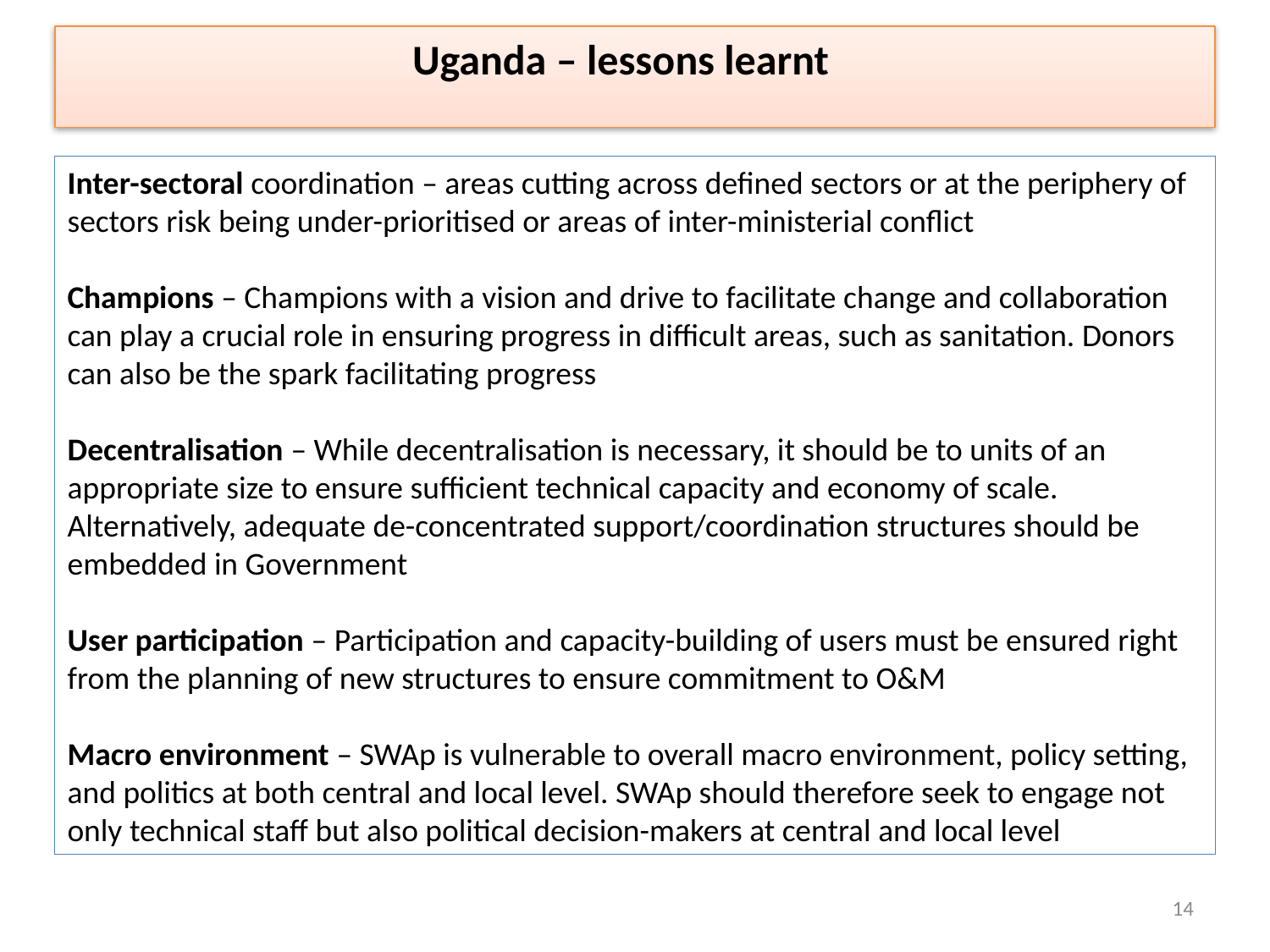

Uganda – lessons learnt

Inter-sectoral coordination – areas cutting across defined sectors or at the periphery of sectors risk being under-prioritised or areas of inter-ministerial conflict

Champions – Champions with a vision and drive to facilitate change and collaboration can play a crucial role in ensuring progress in difficult areas, such as sanitation. Donors can also be the spark facilitating progress

Decentralisation – While decentralisation is necessary, it should be to units of an appropriate size to ensure sufficient technical capacity and economy of scale. Alternatively, adequate de-concentrated support/coordination structures should be embedded in Government

User participation – Participation and capacity-building of users must be ensured right from the planning of new structures to ensure commitment to O&M

Macro environment – SWAp is vulnerable to overall macro environment, policy setting, and politics at both central and local level. SWAp should therefore seek to engage not only technical staff but also political decision-makers at central and local level
14